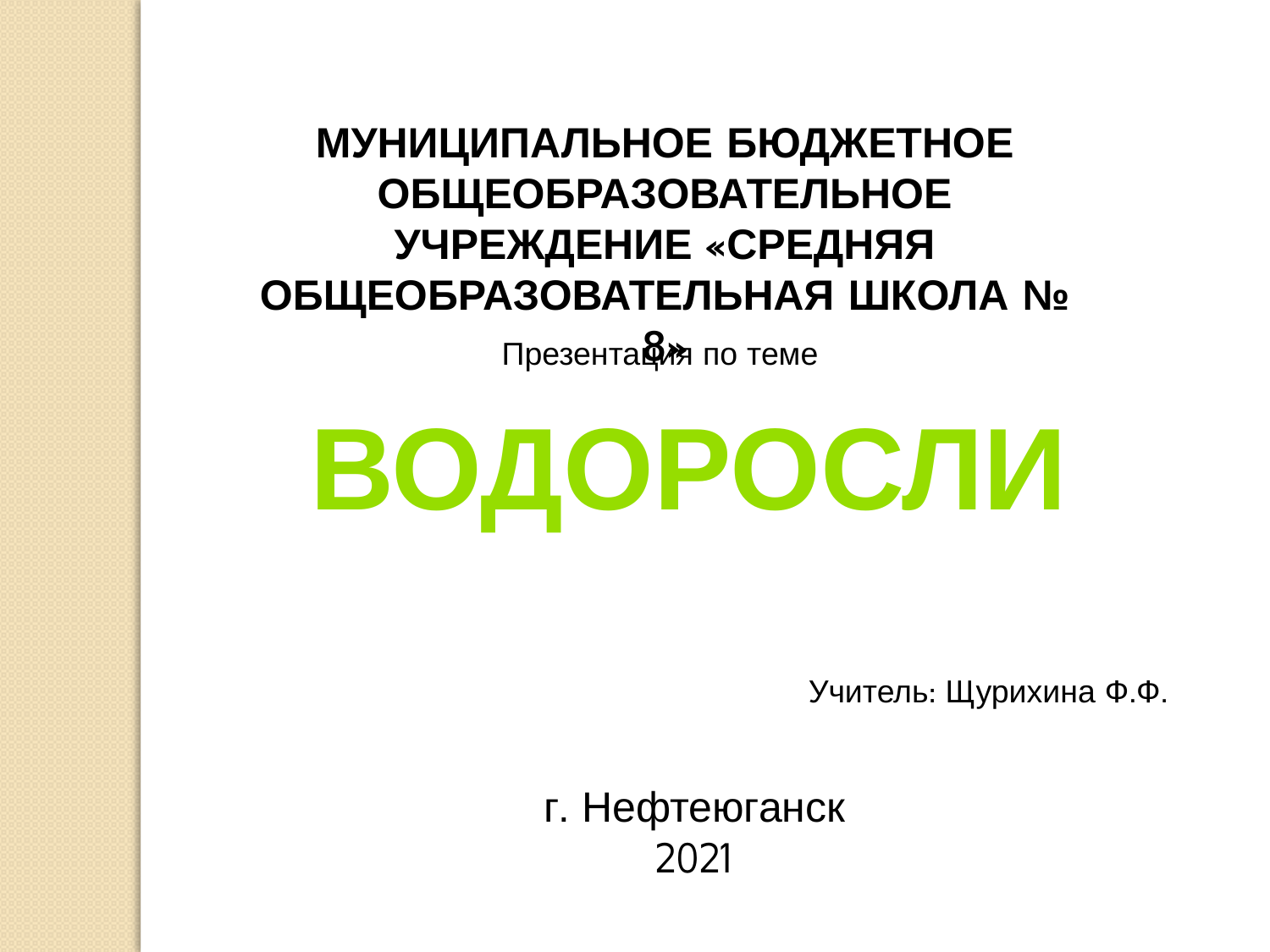

МУНИЦИПАЛЬНОЕ БЮДЖЕТНОЕ ОБЩЕОБРАЗОВАТЕЛЬНОЕ УЧРЕЖДЕНИЕ «СРЕДНЯЯ ОБЩЕОБРАЗОВАТЕЛЬНАЯ ШКОЛА № 8»
Презентация по теме

водоросли
Учитель: Щурихина Ф.Ф.

г. Нефтеюганск
2021